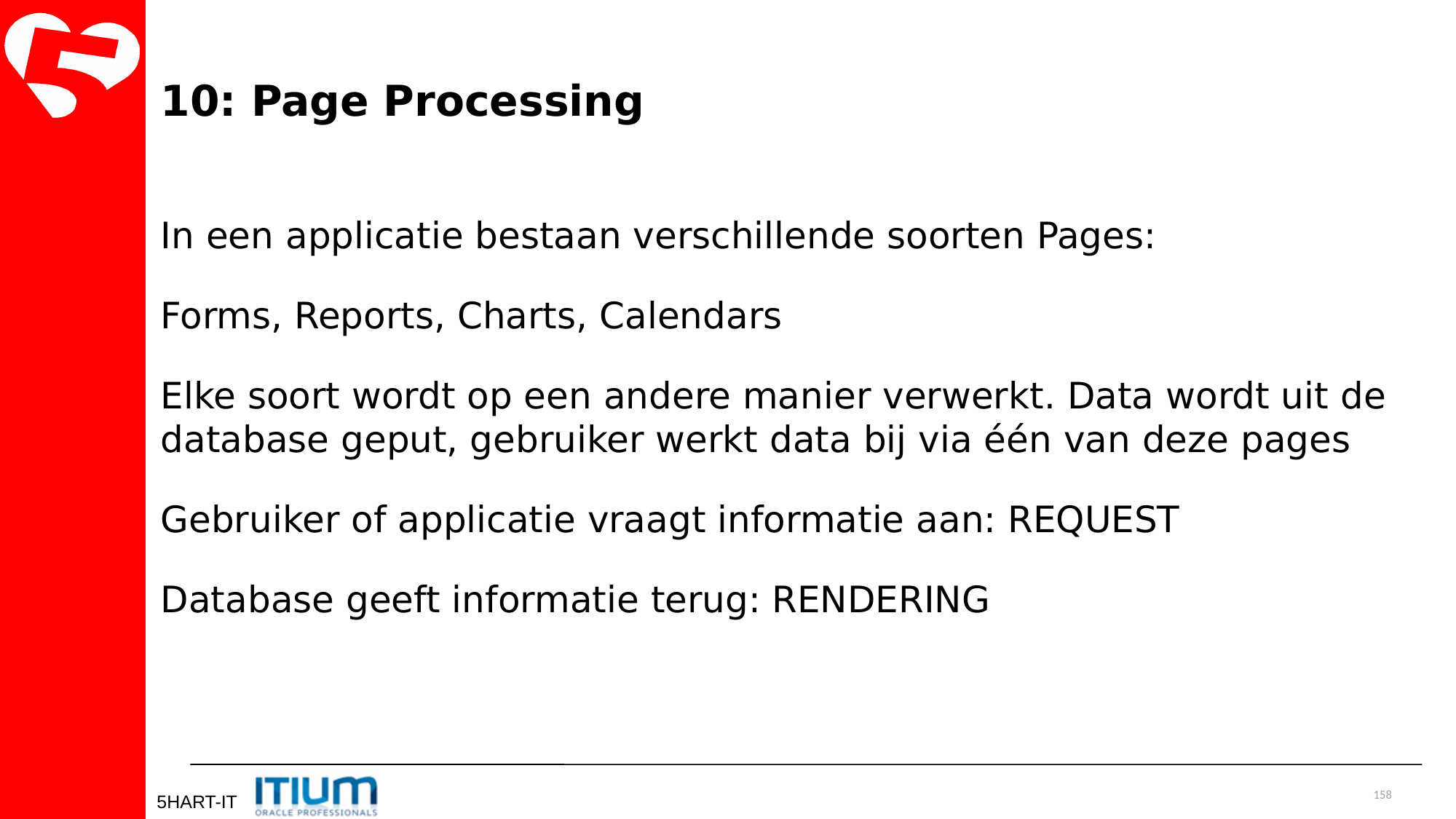

10: Page Processing
In een applicatie bestaan verschillende soorten Pages:
Forms, Reports, Charts, Calendars
Elke soort wordt op een andere manier verwerkt. Data wordt uit de database geput, gebruiker werkt data bij via één van deze pages
Gebruiker of applicatie vraagt informatie aan: REQUEST
Database geeft informatie terug: RENDERING
158